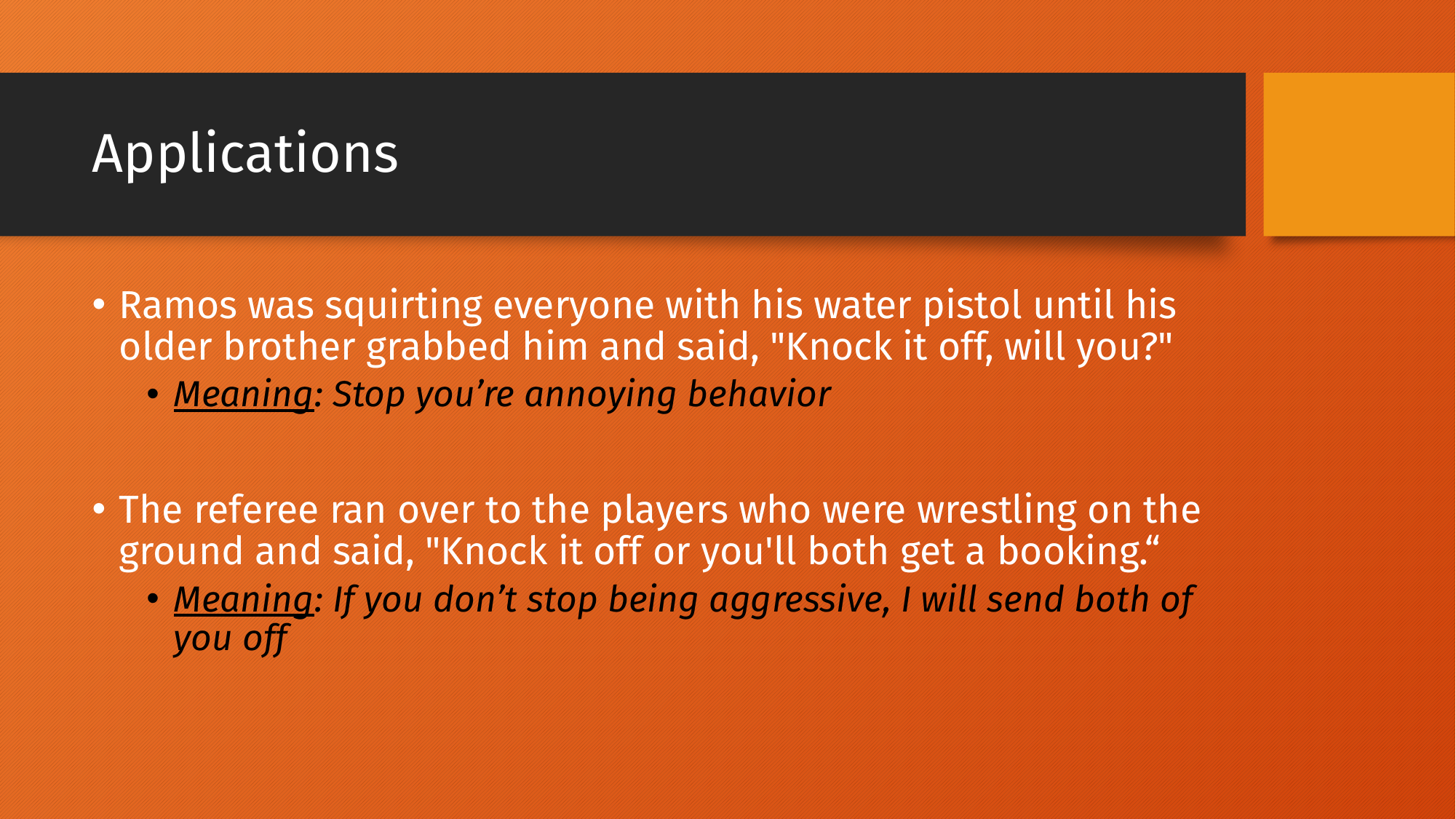

# Applications
Ramos was squirting everyone with his water pistol until his older brother grabbed him and said, "Knock it off, will you?"
Meaning: Stop you’re annoying behavior
The referee ran over to the players who were wrestling on the ground and said, "Knock it off or you'll both get a booking.“
Meaning: If you don’t stop being aggressive, I will send both of you off